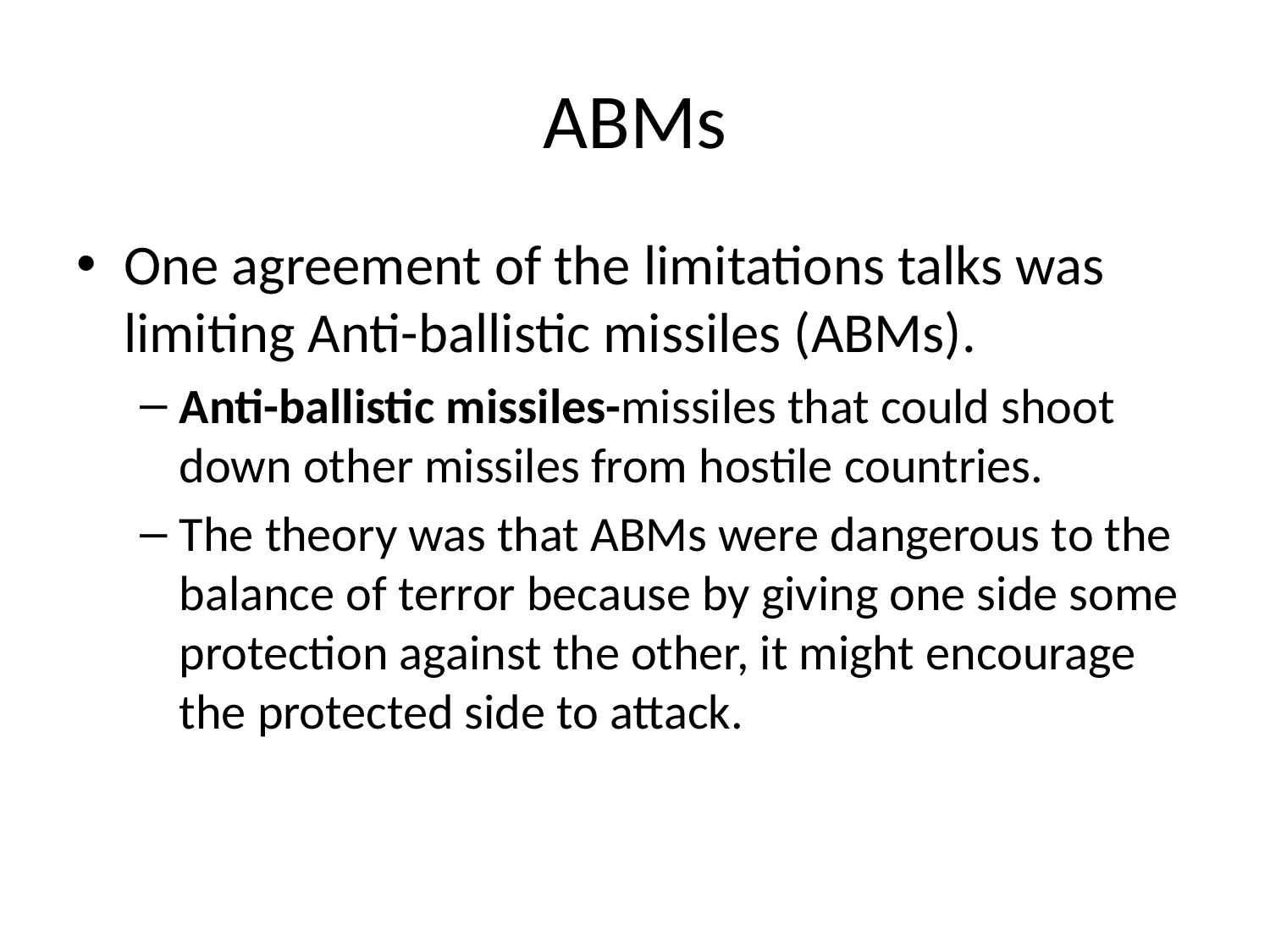

# ABMs
One agreement of the limitations talks was limiting Anti-ballistic missiles (ABMs).
Anti-ballistic missiles-missiles that could shoot down other missiles from hostile countries.
The theory was that ABMs were dangerous to the balance of terror because by giving one side some protection against the other, it might encourage the protected side to attack.